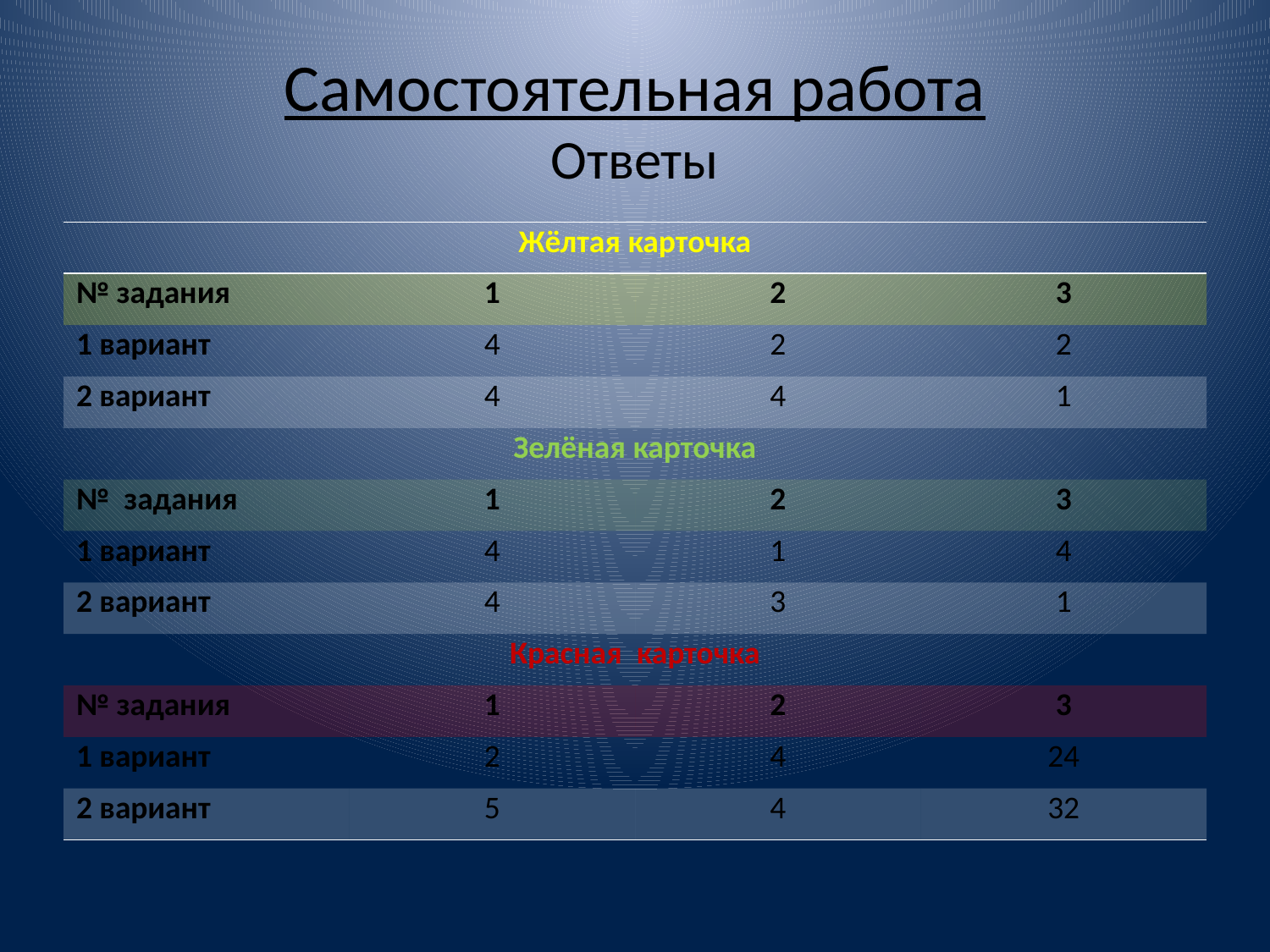

# Самостоятельная работа Ответы
| Жёлтая карточка |  |  |  |
| --- | --- | --- | --- |
| № задания | 1 | 2 | 3 |
| 1 вариант | 4 | 2 | 2 |
| 2 вариант | 4 | 4 | 1 |
| Зелёная карточка |  |  |  |
| № задания | 1 | 2 | 3 |
| 1 вариант | 4 | 1 | 4 |
| 2 вариант | 4 | 3 | 1 |
| Красная карточка |  |  |  |
| № задания | 1 | 2 | 3 |
| 1 вариант | 2 | 4 | 24 |
| 2 вариант | 5 | 4 | 32 |